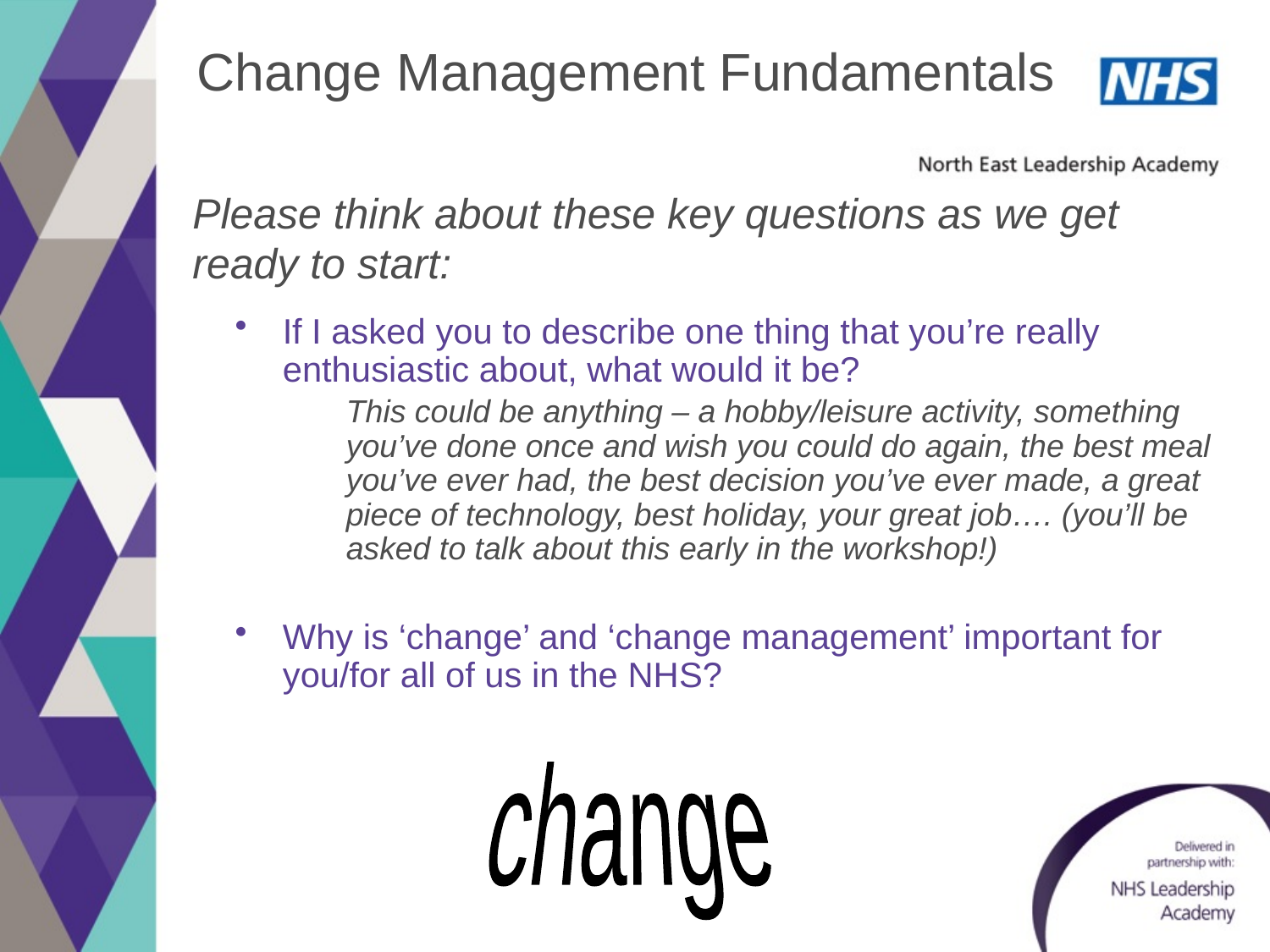

Change Management Fundamentals
# Please think about these key questions as we get ready to start:
If I asked you to describe one thing that you’re really enthusiastic about, what would it be?
This could be anything – a hobby/leisure activity, something you’ve done once and wish you could do again, the best meal you’ve ever had, the best decision you’ve ever made, a great piece of technology, best holiday, your great job…. (you’ll be asked to talk about this early in the workshop!)

Why is ‘change’ and ‘change management’ important for you/for all of us in the NHS?

change